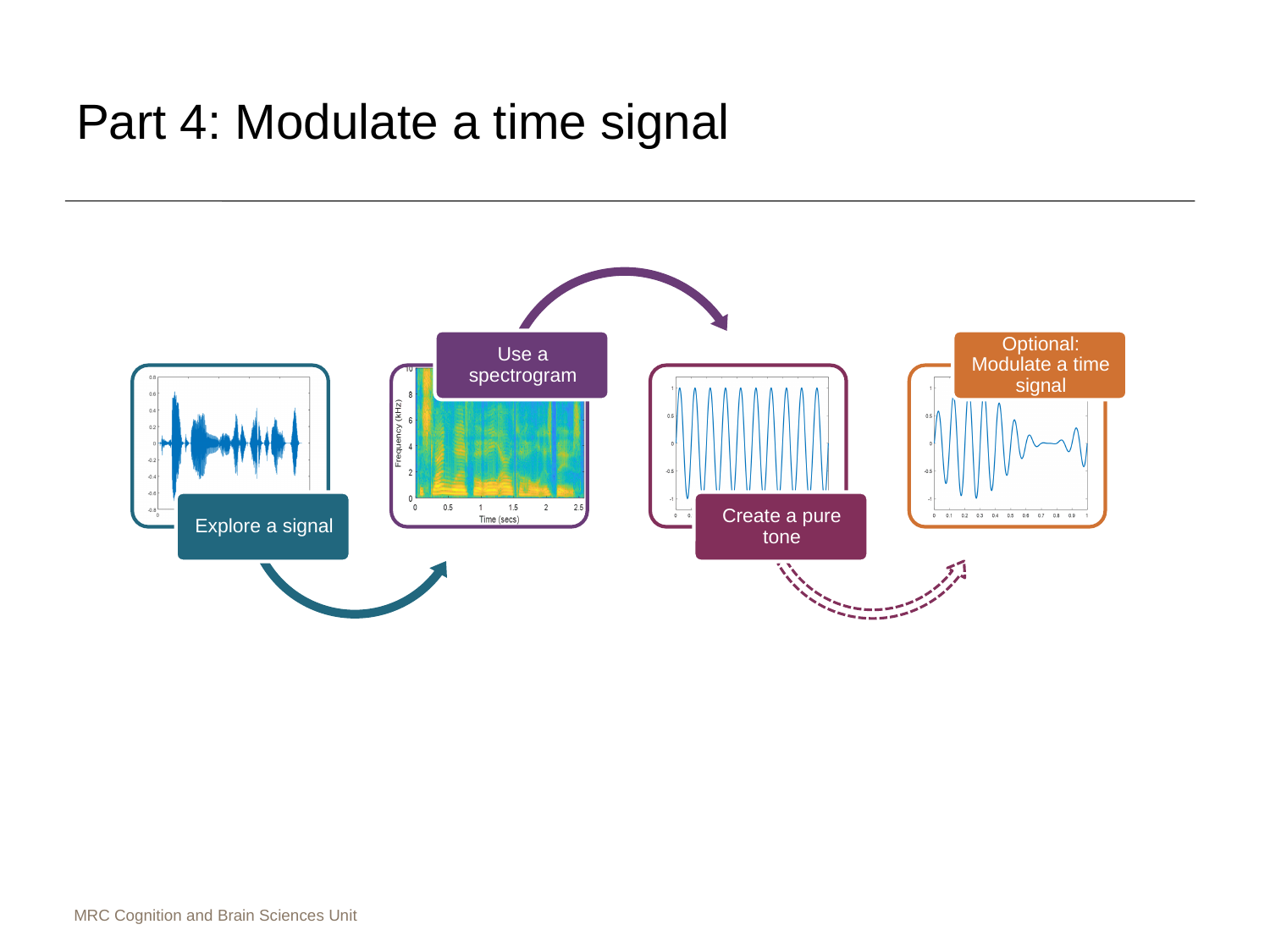

# Part 4: Modulate a time signal

Explore a signal
Use a spectrogram
Create a pure tone
Optional:
Modulate a time signal